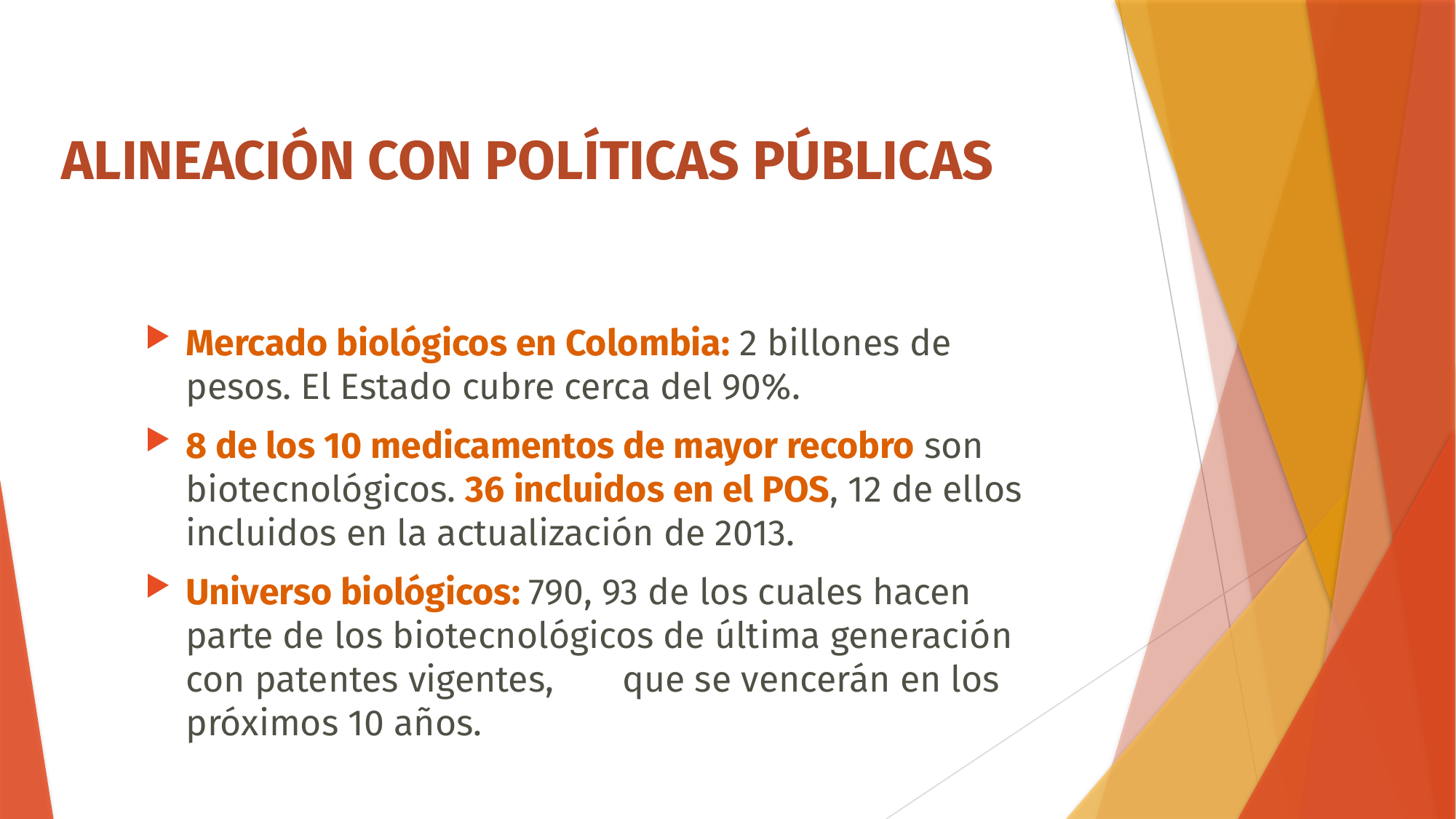

# ALINEACIÓN CON POLÍTICAS PÚBLICAS

Mercado biológicos en Colombia: 2 billones de pesos. El Estado cubre cerca del 90%.
8 de los 10 medicamentos de mayor recobro son biotecnológicos. 36 incluidos en el POS, 12 de ellos incluidos en la actualización de 2013.
Universo biológicos: 790, 93 de los cuales hacen parte de los biotecnológicos de última generación con patentes vigentes, 	que se vencerán en los próximos 10 años.